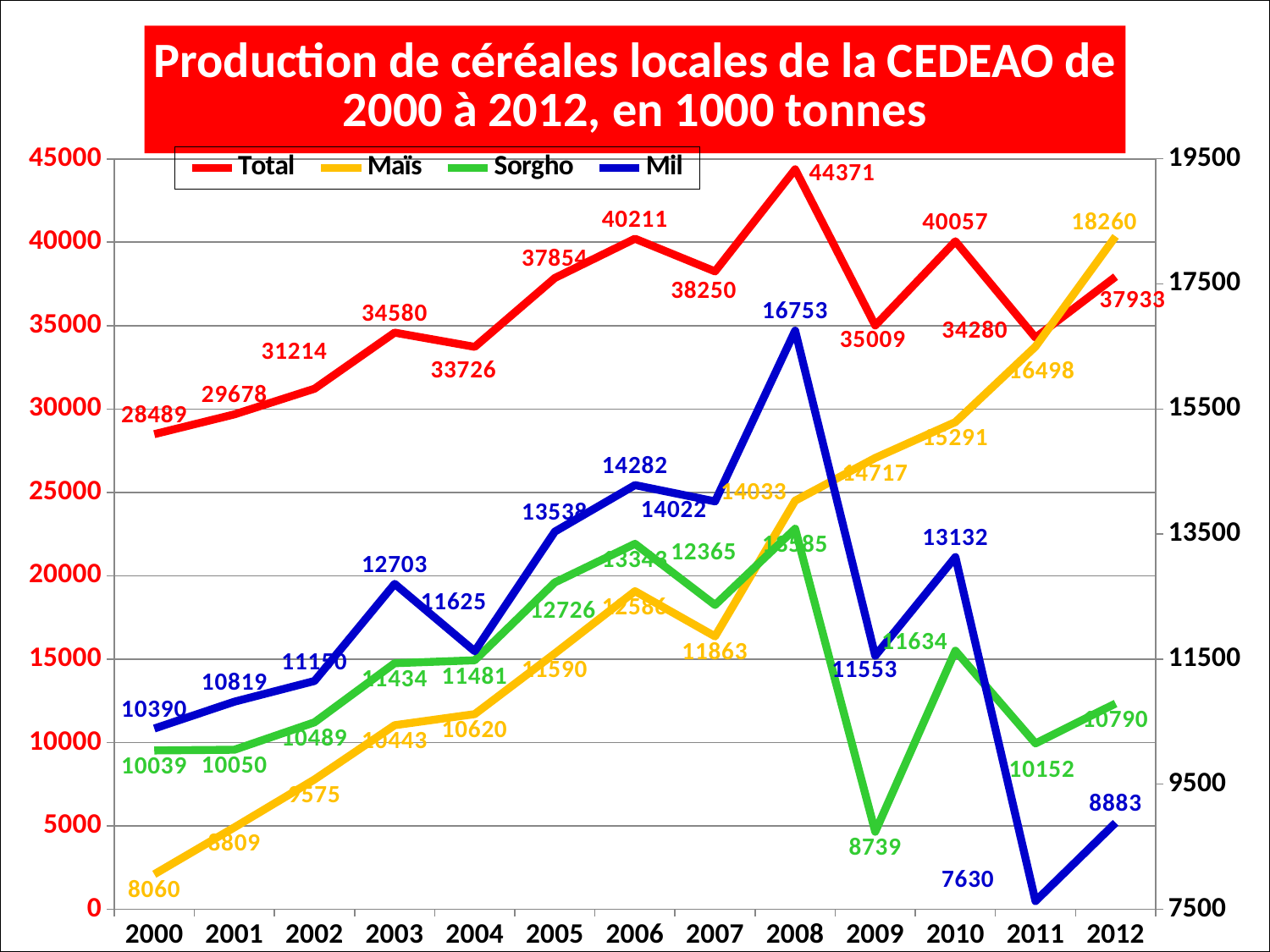

### Chart: Production de céréales locales de la CEDEAO de 2000 à 2012, en 1000 tonnes

| Category | Total | Maïs | Sorgho | Mil |
|---|---|---|---|---|
| 2000 | 28489.0 | 8060.0 | 10039.0 | 10390.0 |
| 2001 | 29678.0 | 8809.0 | 10050.0 | 10819.0 |
| 2002 | 31214.0 | 9575.0 | 10489.0 | 11150.0 |
| 2003 | 34580.0 | 10443.0 | 11434.0 | 12703.0 |
| 2004 | 33726.0 | 10620.0 | 11481.0 | 11625.0 |
| 2005 | 37854.0 | 11590.0 | 12726.0 | 13538.0 |
| 2006 | 40211.0 | 12586.0 | 13343.0 | 14282.0 |
| 2007 | 38250.0 | 11863.0 | 12365.0 | 14022.0 |
| 2008 | 44371.0 | 14033.0 | 13585.0 | 16753.0 |
| 2009 | 35009.0 | 14717.0 | 8739.0 | 11553.0 |
| 2010 | 40057.0 | 15291.0 | 11634.0 | 13132.0 |
| 2011 | 34280.0 | 16498.0 | 10152.0 | 7630.0 |
| 2012 | 37933.0 | 18260.0 | 10790.0 | 8883.0 |